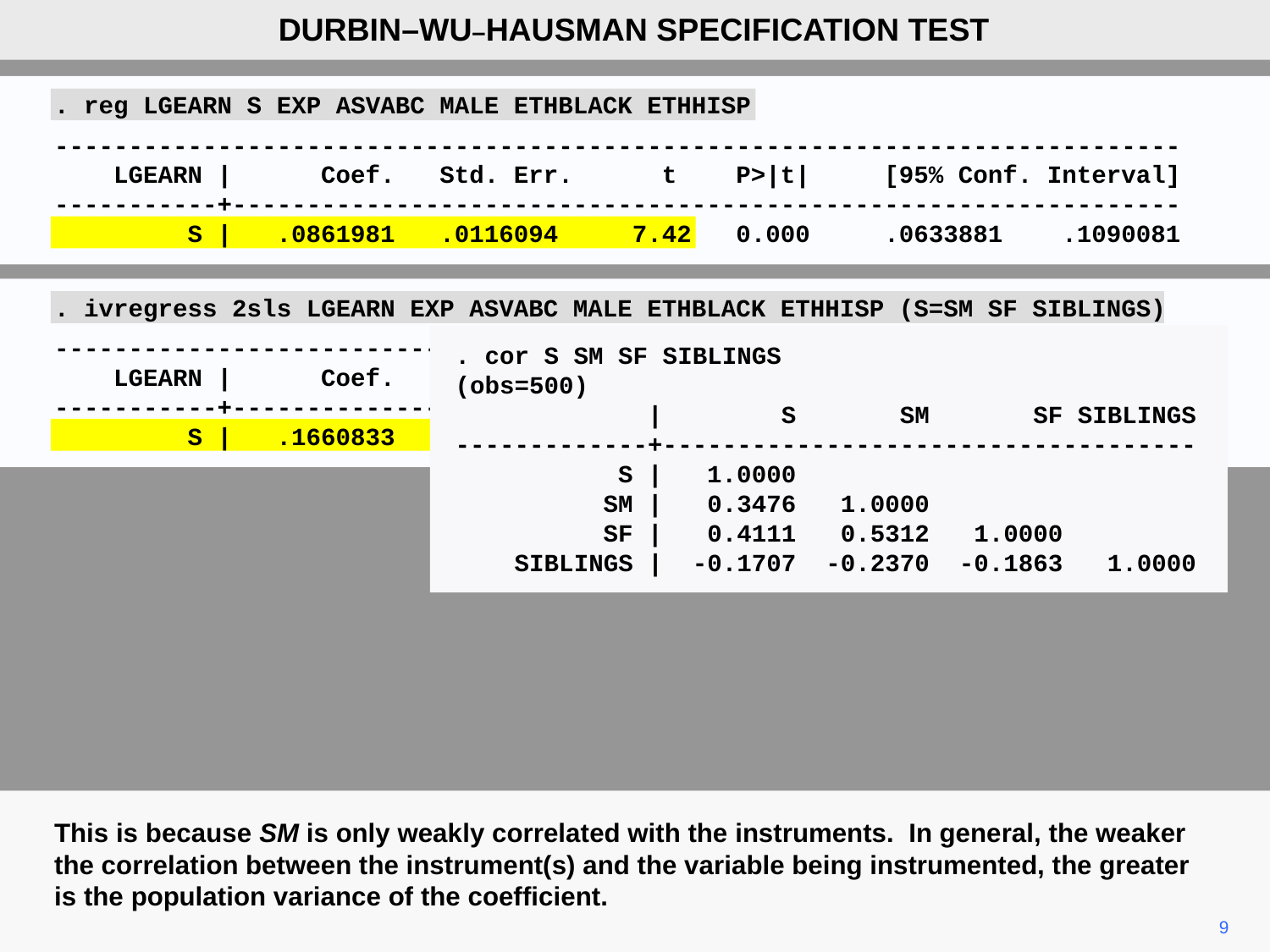

DURBIN–WU–HAUSMAN SPECIFICATION TEST

. reg LGEARN S EXP ASVABC MALE ETHBLACK ETHHISP
----------------------------------------------------------------------------
    LGEARN |      Coef.   Std. Err.      t    P>|t|     [95% Conf. Interval]
-----------+----------------------------------------------------------------
         S |   .0861981   .0116094     7.42   0.000     .0633881    .1090081

. ivregress 2sls LGEARN EXP ASVABC MALE ETHBLACK ETHHISP (S=SM SF SIBLINGS)
----------------------------------------------------------------------------
    LGEARN |      Coef.   Std. Err.      z    P>|z|     [95% Conf. Interval]
-----------+----------------------------------------------------------------
         S |   .1660833   .0468231     3.55   0.000     .0743117    .2578548

. cor S SM SF SIBLINGS
(obs=500)
             |        S       SM       SF SIBLINGS
-------------+------------------------------------
           S |   1.0000
          SM |   0.3476   1.0000
          SF |   0.4111   0.5312   1.0000
    SIBLINGS |  -0.1707  -0.2370  -0.1863   1.0000

This is because SM is only weakly correlated with the instruments.  In general, the weaker the correlation between the instrument(s) and the variable being instrumented, the greater is the population variance of the coefficient.
9